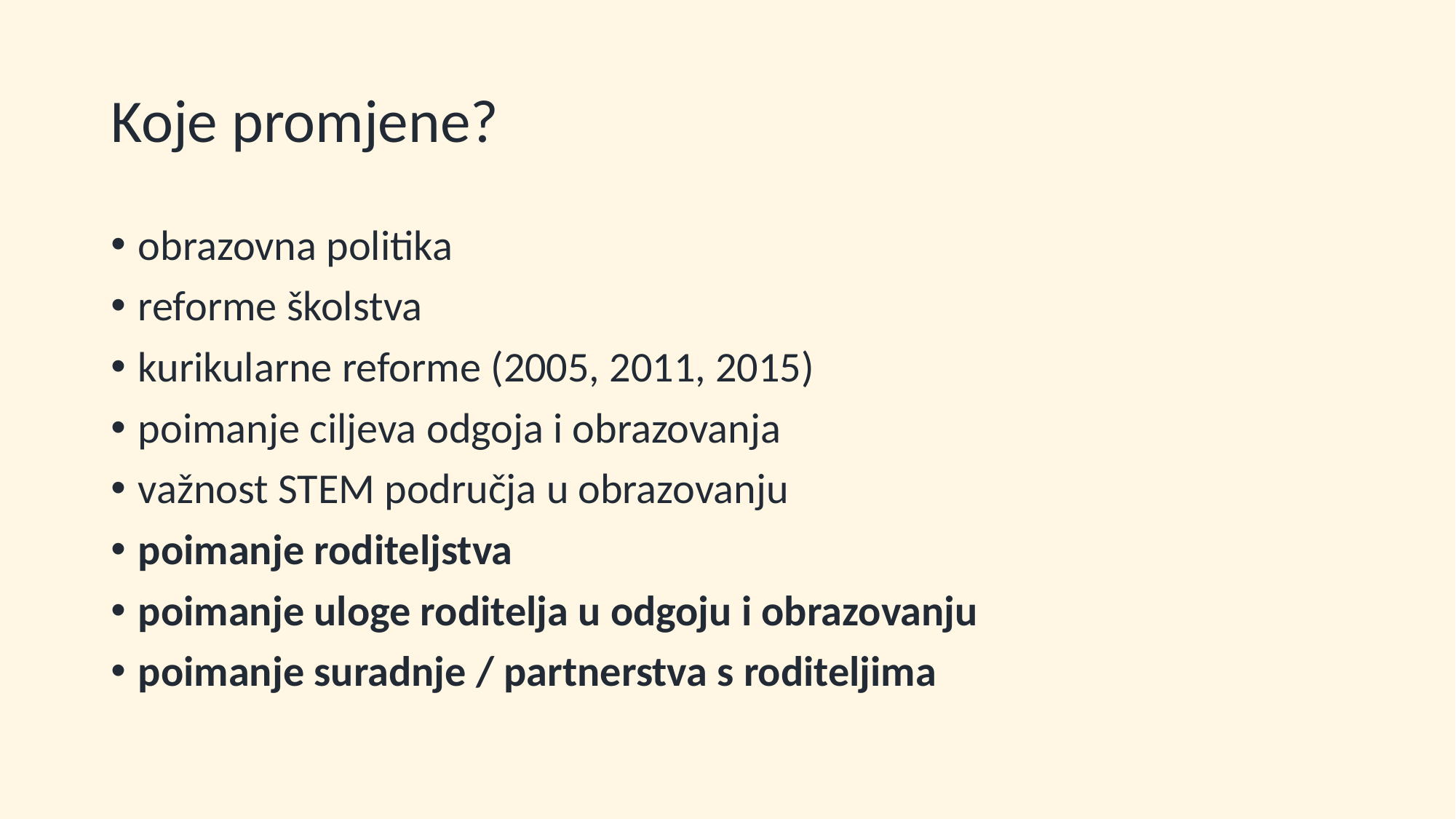

# Koje promjene?
obrazovna politika
reforme školstva
kurikularne reforme (2005, 2011, 2015)
poimanje ciljeva odgoja i obrazovanja
važnost STEM područja u obrazovanju
poimanje roditeljstva
poimanje uloge roditelja u odgoju i obrazovanju
poimanje suradnje / partnerstva s roditeljima